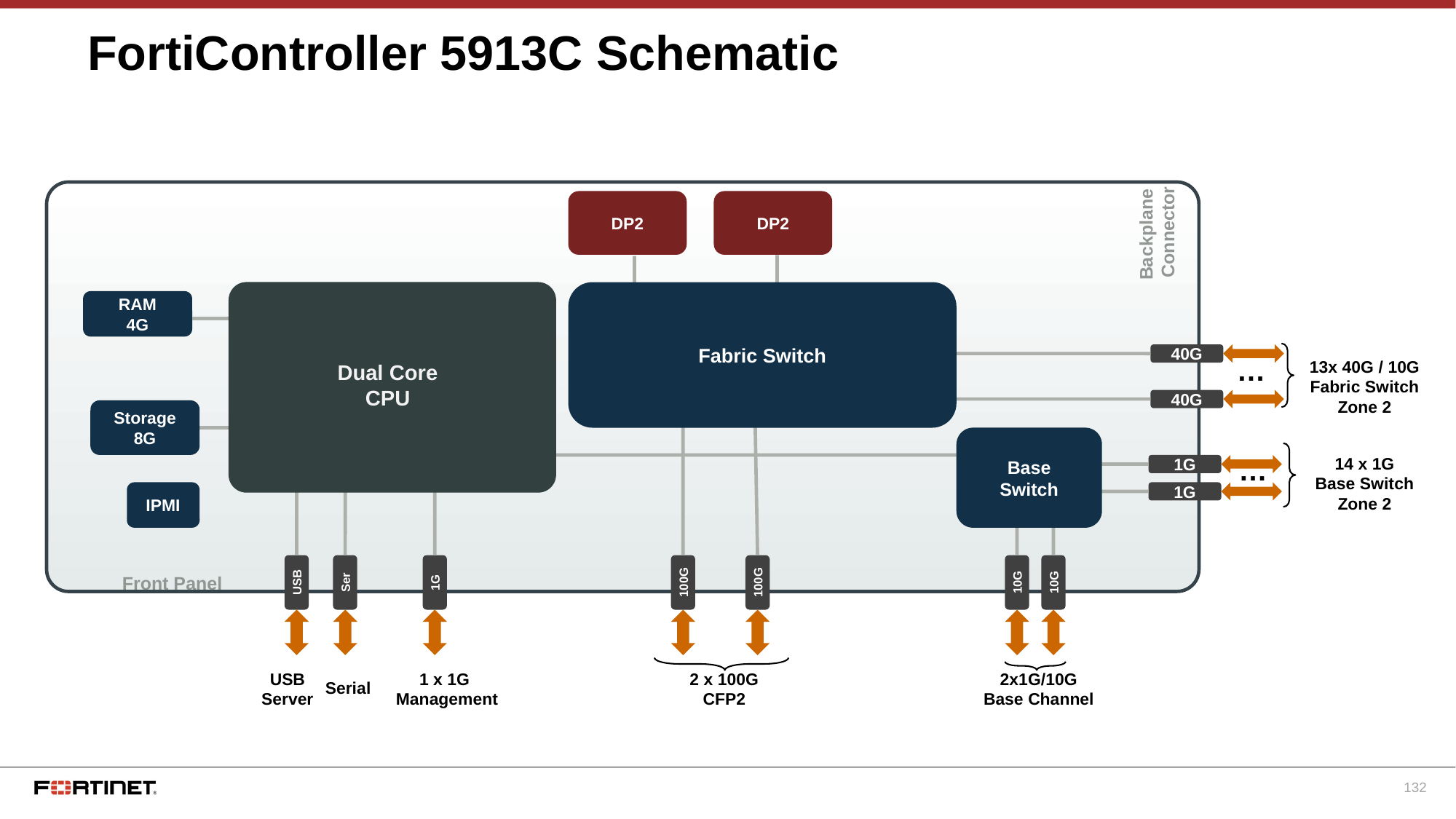

# FortiController 5913C Schematic

DP2
DP2
Backplane
Connector

Fabric Switch

RAM
4G

40G

…
13x 40G / 10G
Fabric Switch
Zone 2

Dual Core CPU
40G

Storage
8G

Base Switch

…

14 x 1G
Base Switch
Zone 2

1G

IPMI
1G

Front Panel
USB
Ser
1G
100G
100G
10G
10G

USB
Server
1 x 1G
Management
2 x 100G
CFP2
2x1G/10G Base Channel
Serial